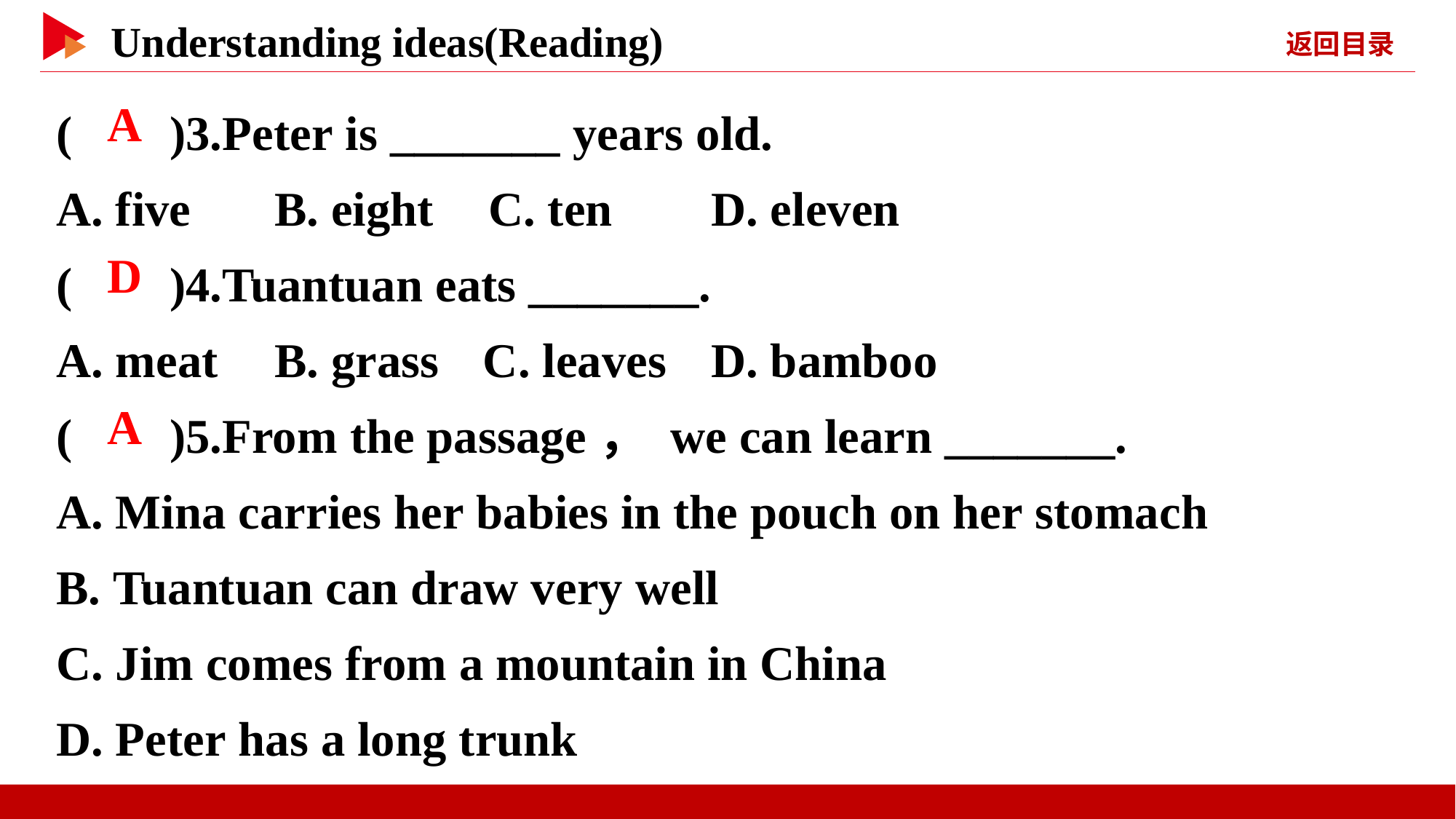

(        )3.Peter is _______ years old.
A. five	B. eight     C. ten	D. eleven
(        )4.Tuantuan eats _______.
A. meat 	B. grass    C. leaves	D. bamboo
(        )5.From the passage， we can learn _______.
A. Mina carries her babies in the pouch on her stomach
B. Tuantuan can draw very well
C. Jim comes from a mountain in China
D. Peter has a long trunk
   A
   D
   A